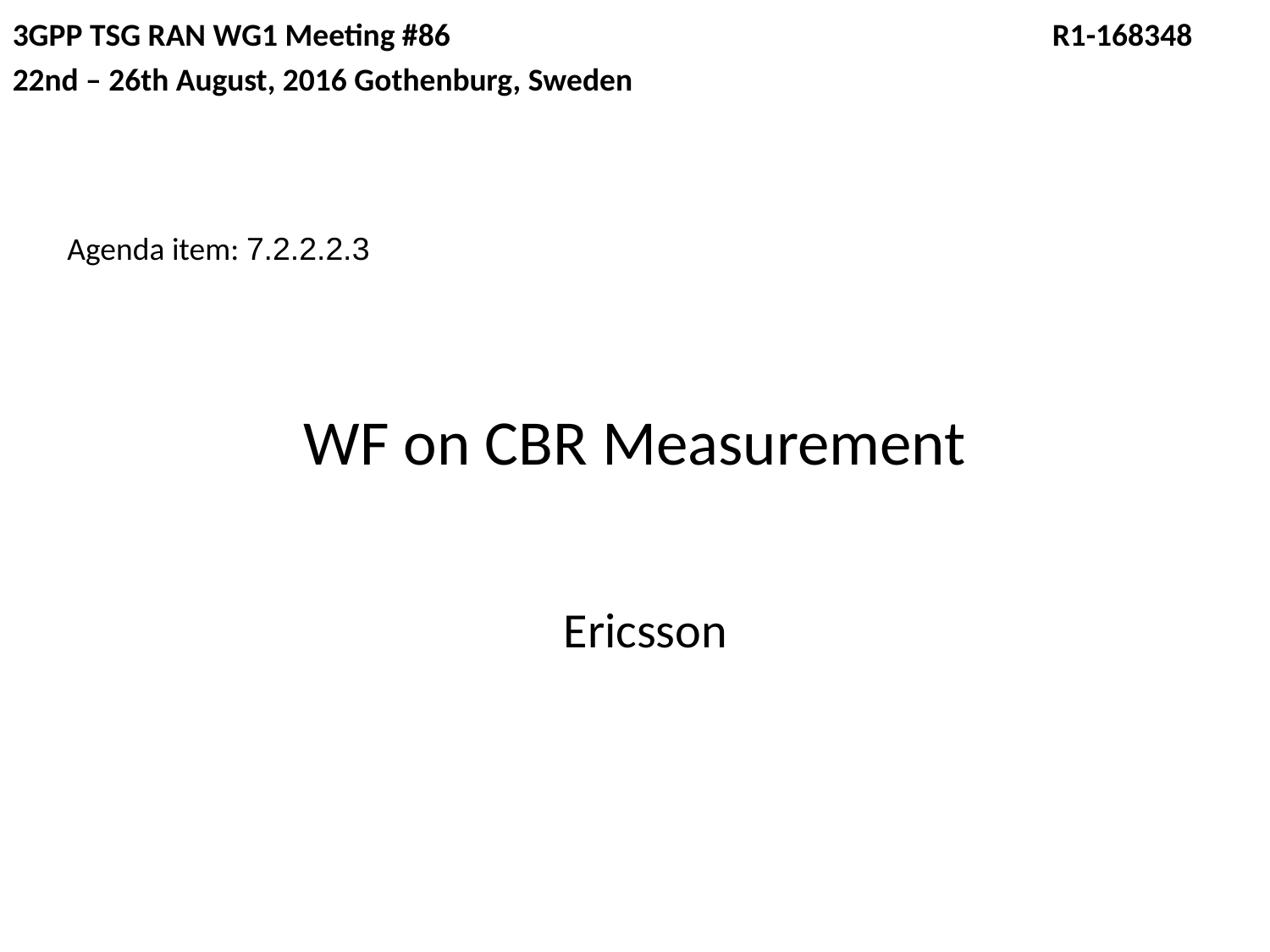

3GPP TSG RAN WG1 Meeting #86				                     R1-168348
22nd – 26th August, 2016 Gothenburg, Sweden
Agenda item: 7.2.2.2.3
# WF on CBR Measurement
Ericsson